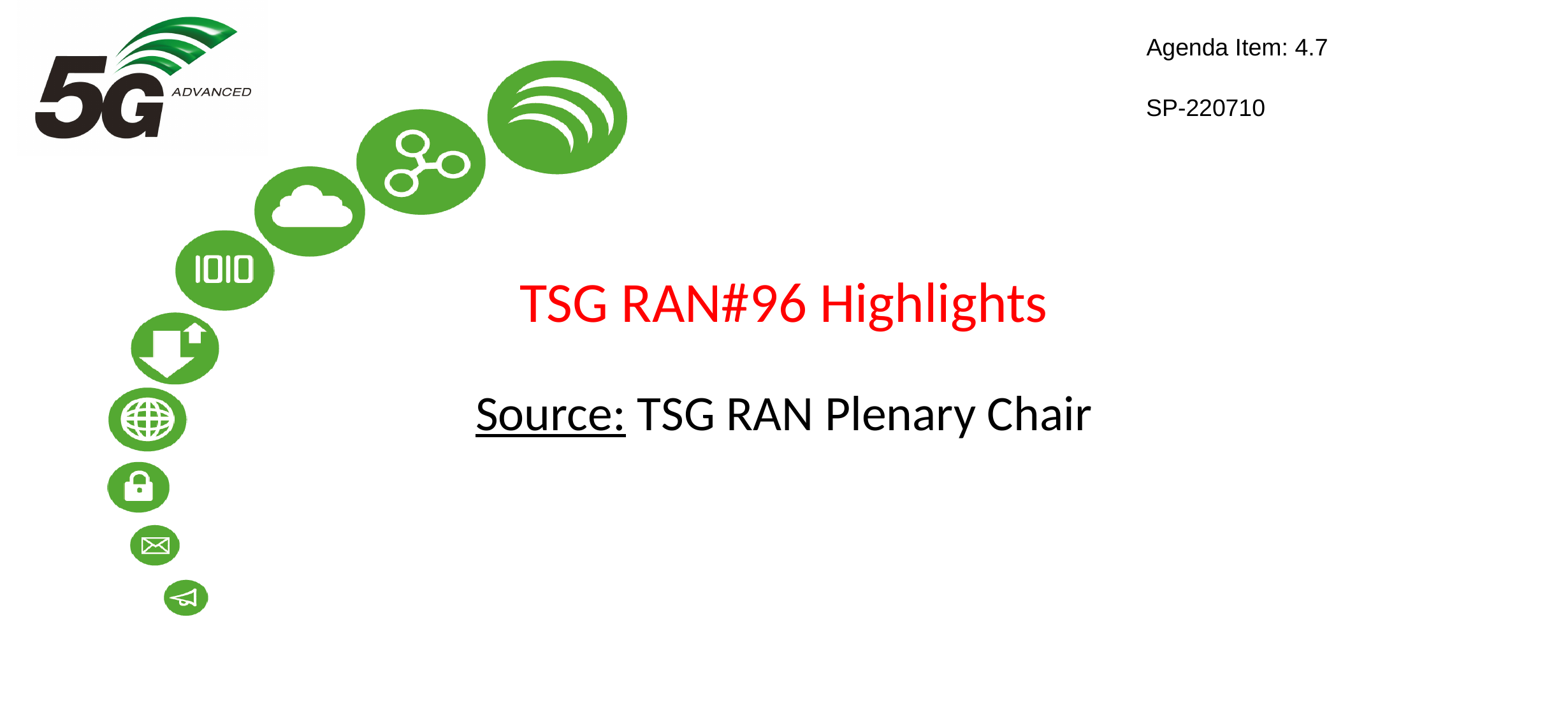

Agenda Item: 4.7
SP-220710
# TSG RAN#96 Highlights
Source: TSG RAN Plenary Chair